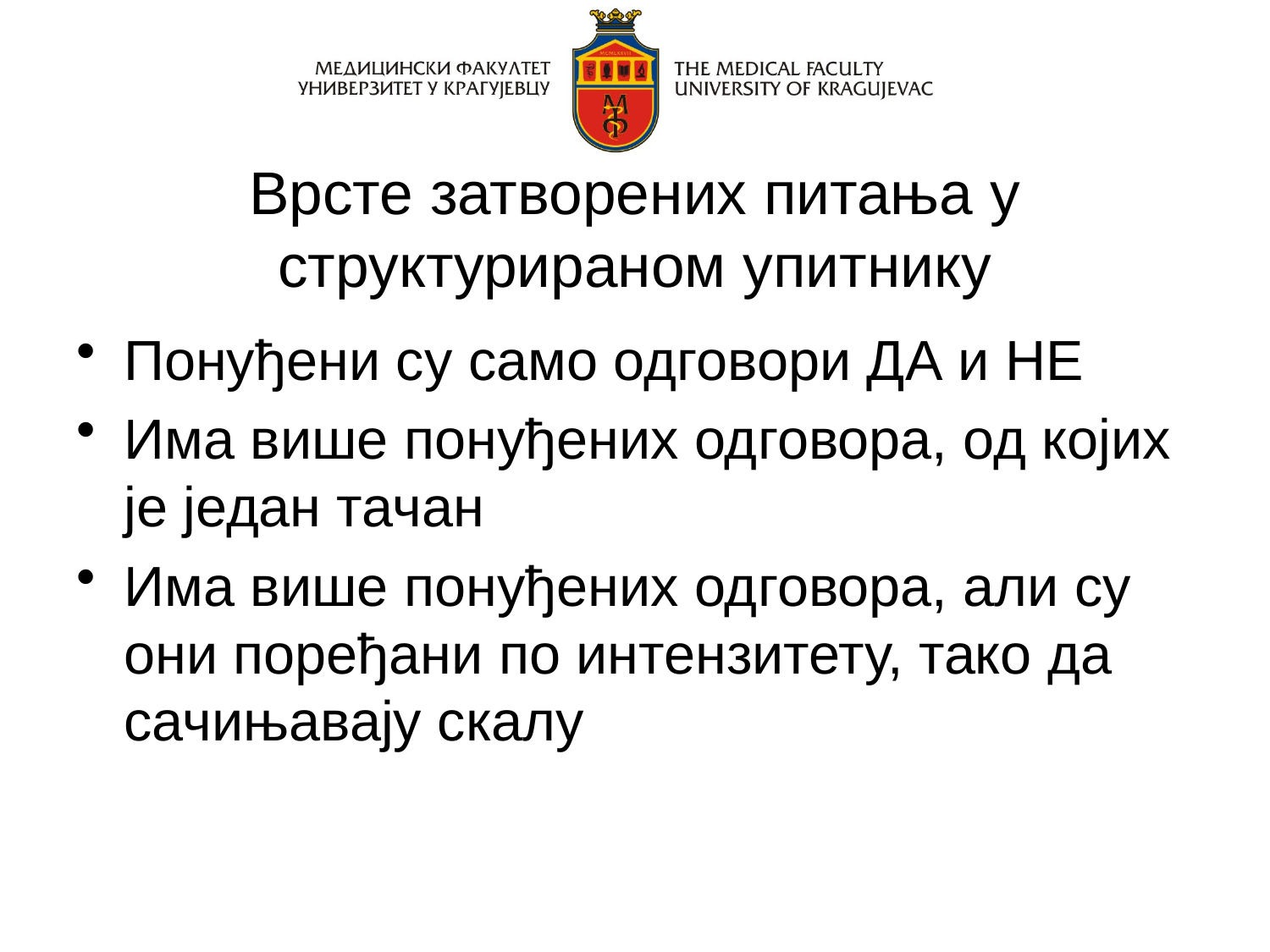

# Врсте затворених питања у структурираном упитнику
Понуђени су само одговори ДА и НЕ
Има више понуђених одговора, од којих је један тачан
Има више понуђених одговора, али су они поређани по интензитету, тако да сачињавају скалу